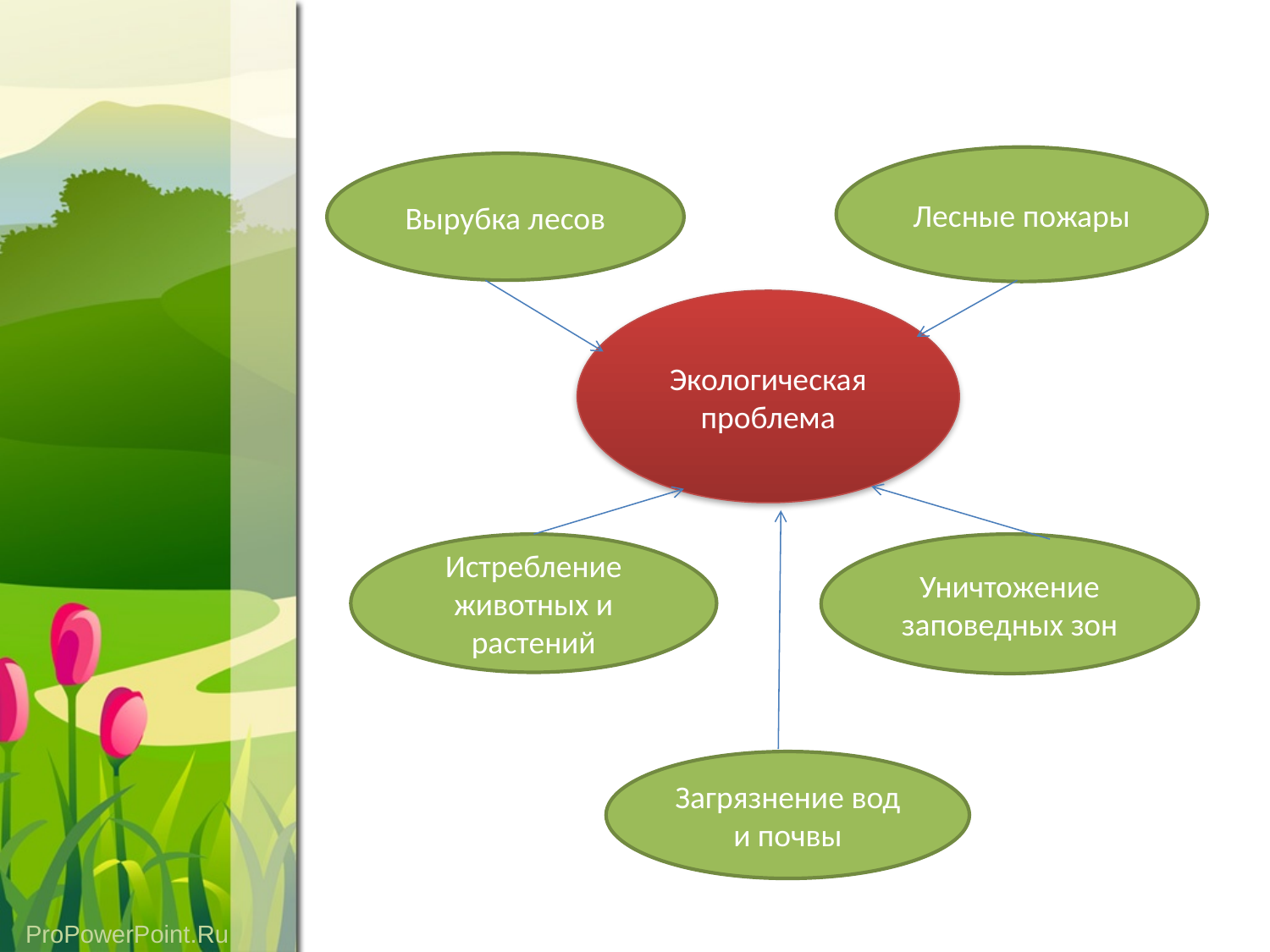

#

Лесные пожары
Вырубка лесов
Экологическая проблема
Уничтожение заповедных зон
Истребление животных и растений
Загрязнение вод и почвы